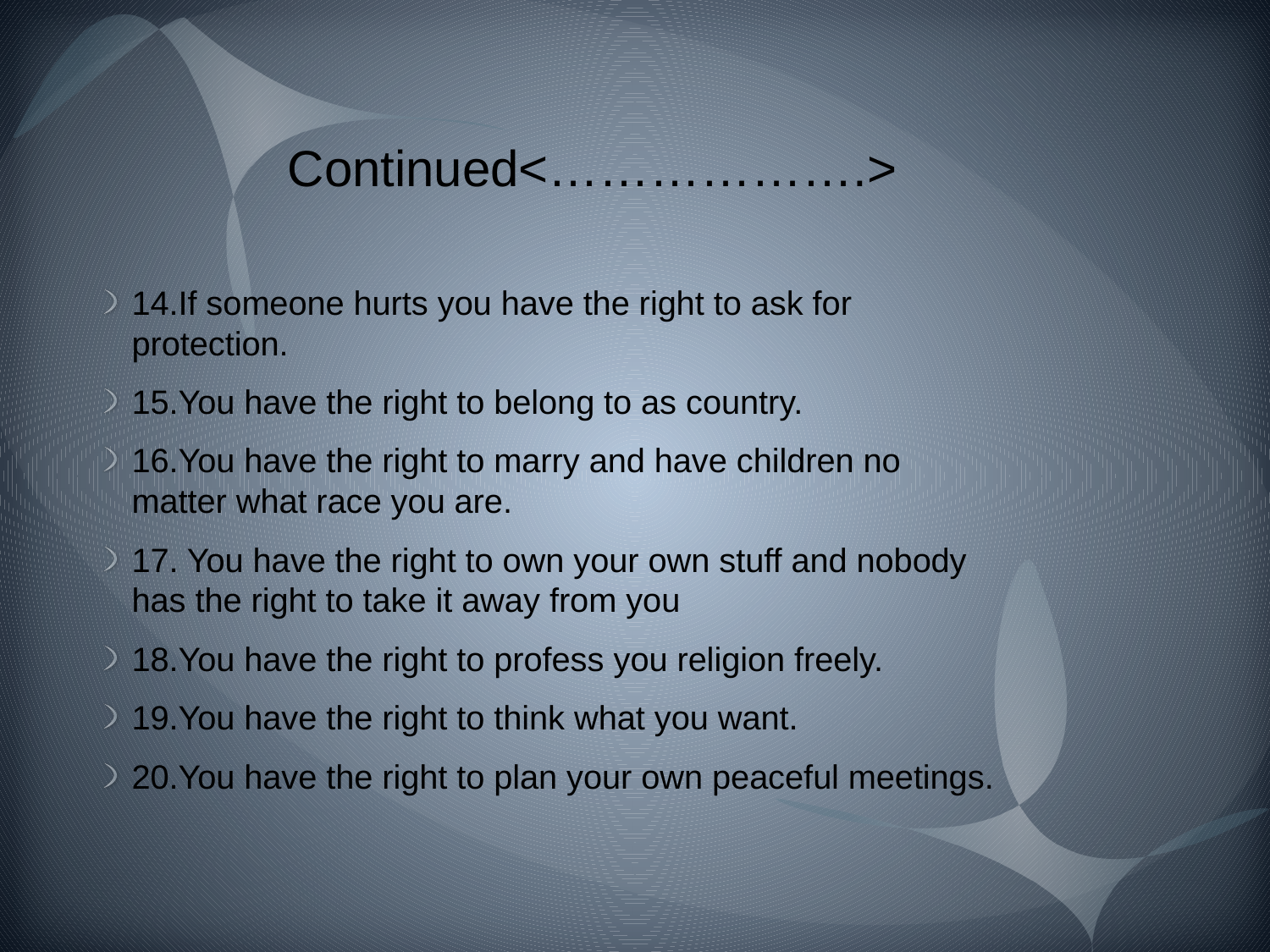

# Continued<……………….>
14.If someone hurts you have the right to ask for protection.
15.You have the right to belong to as country.
16.You have the right to marry and have children no matter what race you are.
17. You have the right to own your own stuff and nobody has the right to take it away from you
18.You have the right to profess you religion freely.
19.You have the right to think what you want.
20.You have the right to plan your own peaceful meetings.